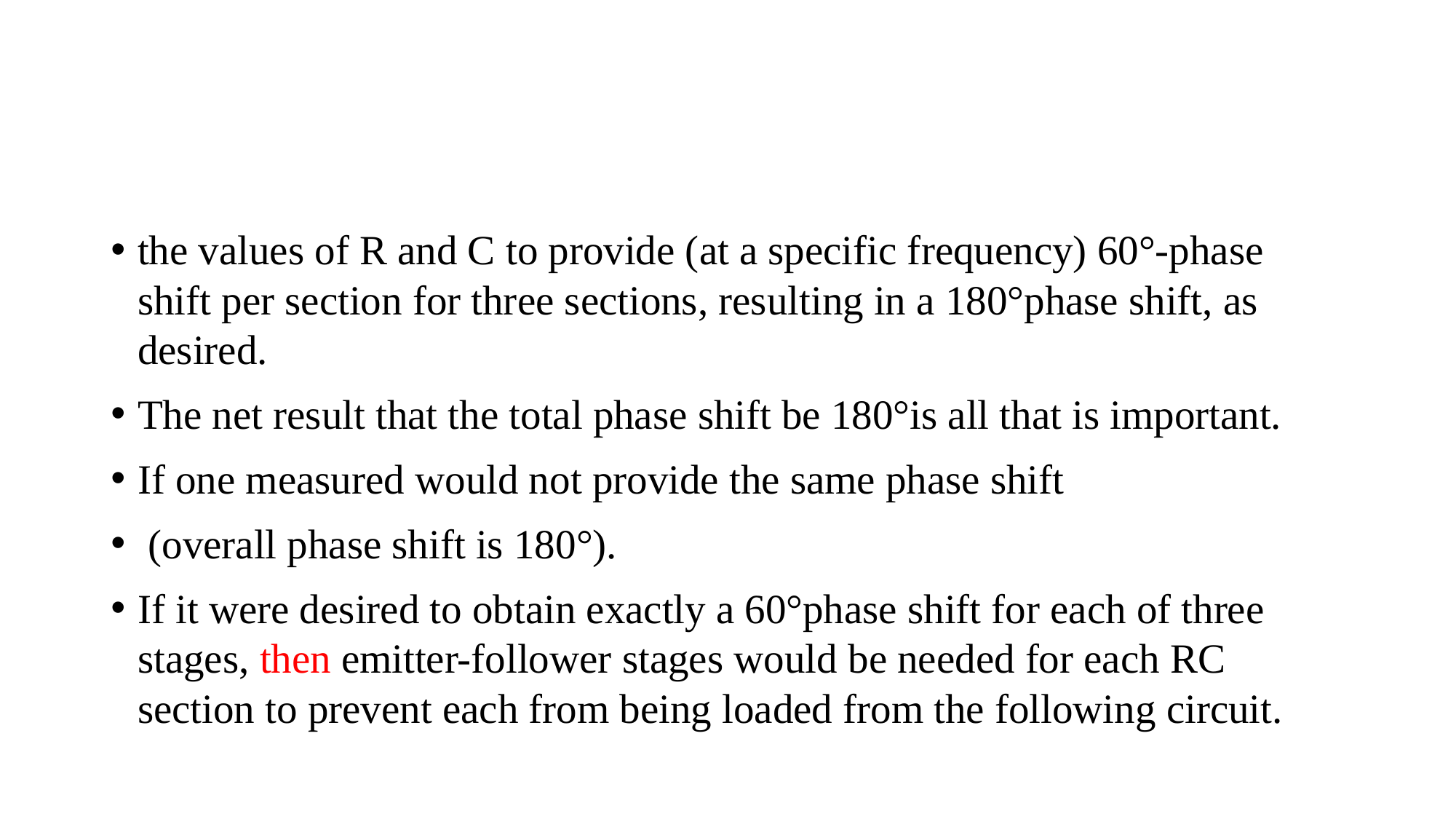

#
the values of R and C to provide (at a specific frequency) 60°-phase shift per section for three sections, resulting in a 180°phase shift, as desired.
The net result that the total phase shift be 180°is all that is important.
If one measured would not provide the same phase shift
 (overall phase shift is 180°).
If it were desired to obtain exactly a 60°phase shift for each of three stages, then emitter-follower stages would be needed for each RC section to prevent each from being loaded from the following circuit.